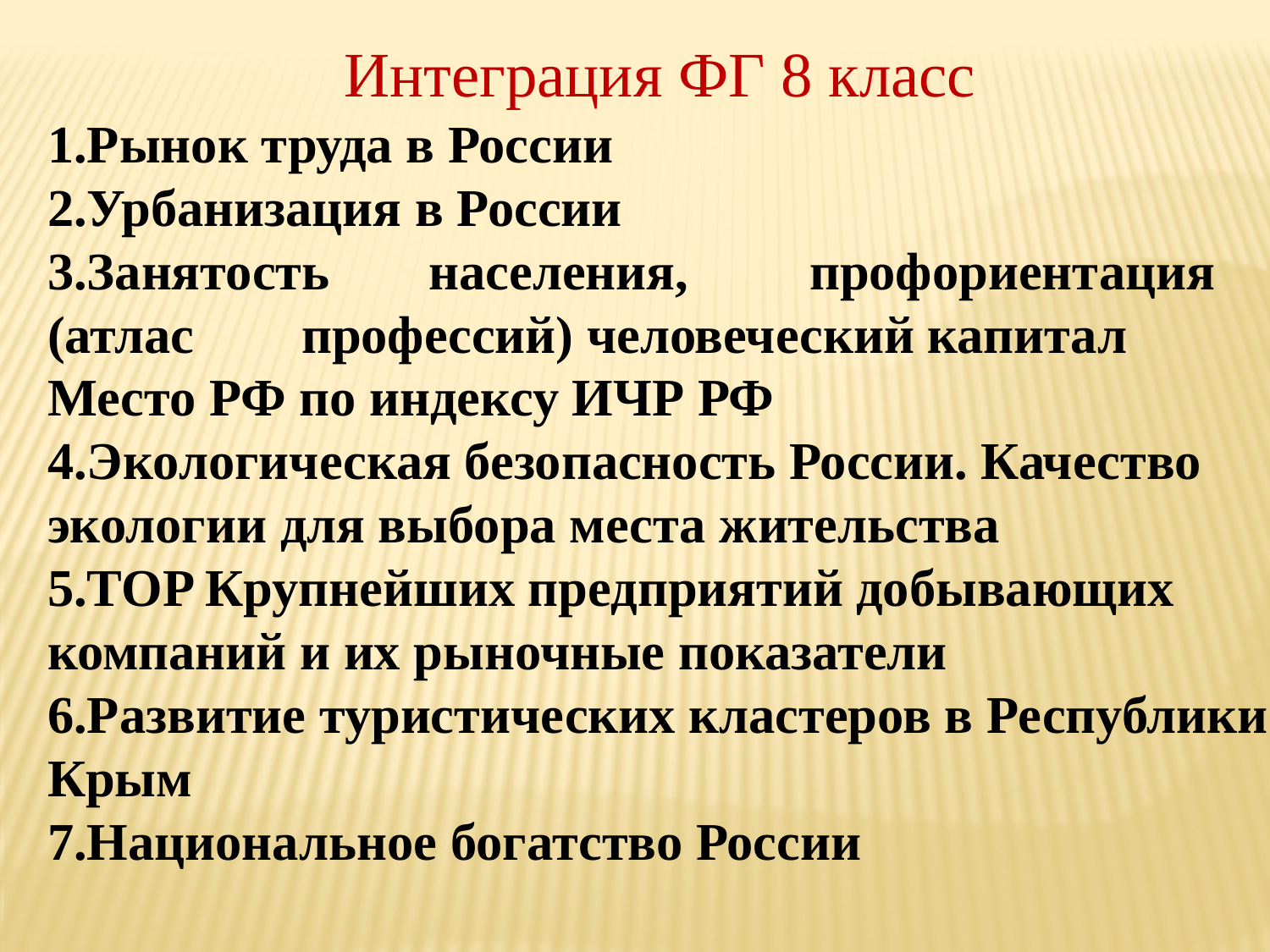

Интеграция ФГ 8 класс
1.Рынок труда в России
2.Урбанизация в России
3.Занятость	населения,	профориентация (атлас	профессий) человеческий капитал Место РФ по индексу ИЧР РФ
4.Экологическая безопасность России. Качество экологии для выбора места жительства
5.TOP Крупнейших предприятий добывающих компаний и их рыночные показатели
6.Развитие туристических кластеров в Республики Крым
7.Национальное богатство России